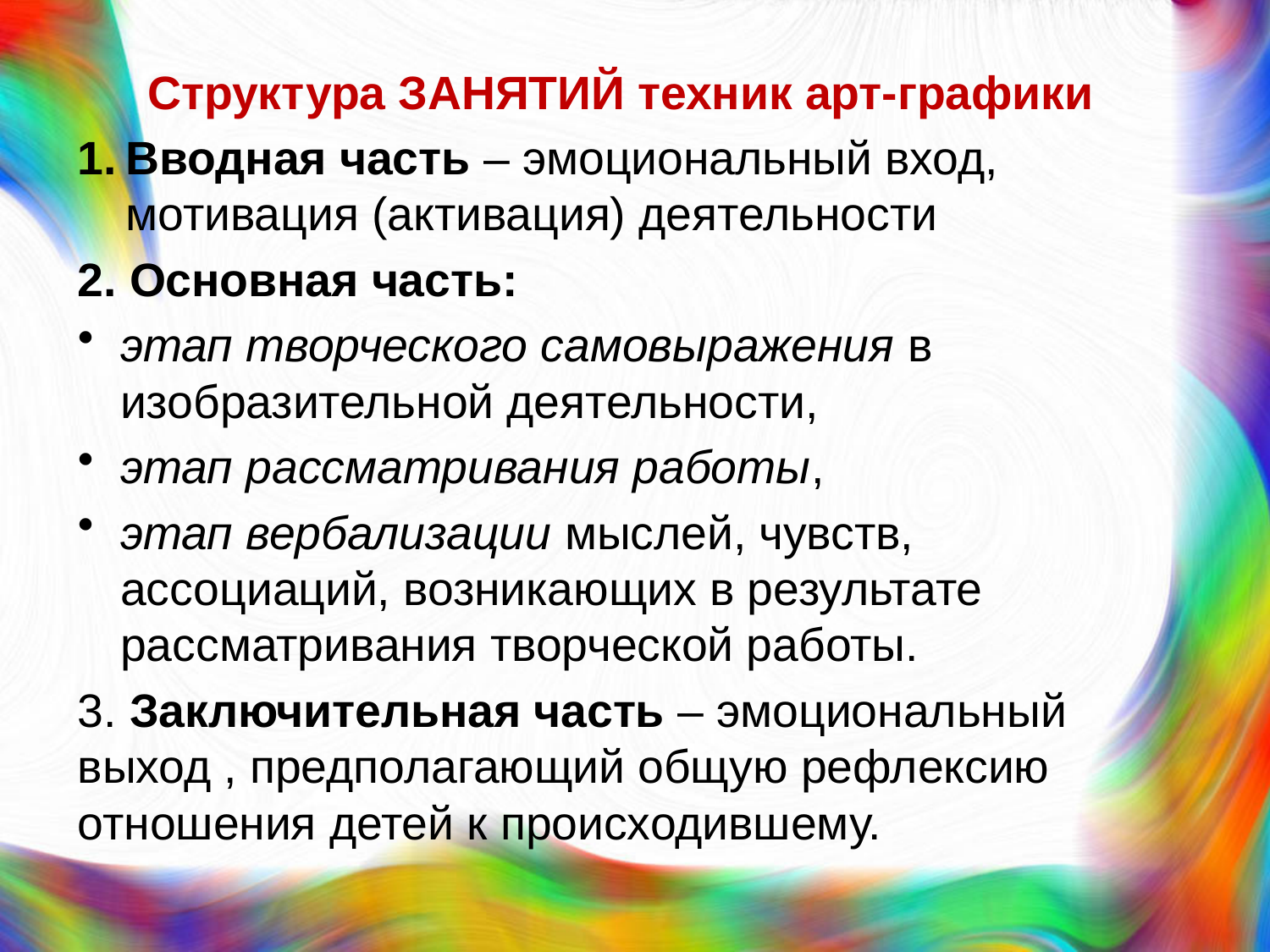

Структура ЗАНЯТИЙ техник арт-графики
Вводная часть – эмоциональный вход, мотивация (активация) деятельности
2. Основная часть:
этап творческого самовыражения в изобразительной деятельности,
этап рассматривания работы,
этап вербализации мыслей, чувств, ассоциаций, возникающих в результате рассматривания творческой работы.
3. Заключительная часть – эмоциональный выход , предполагающий общую рефлексию отношения детей к происходившему.